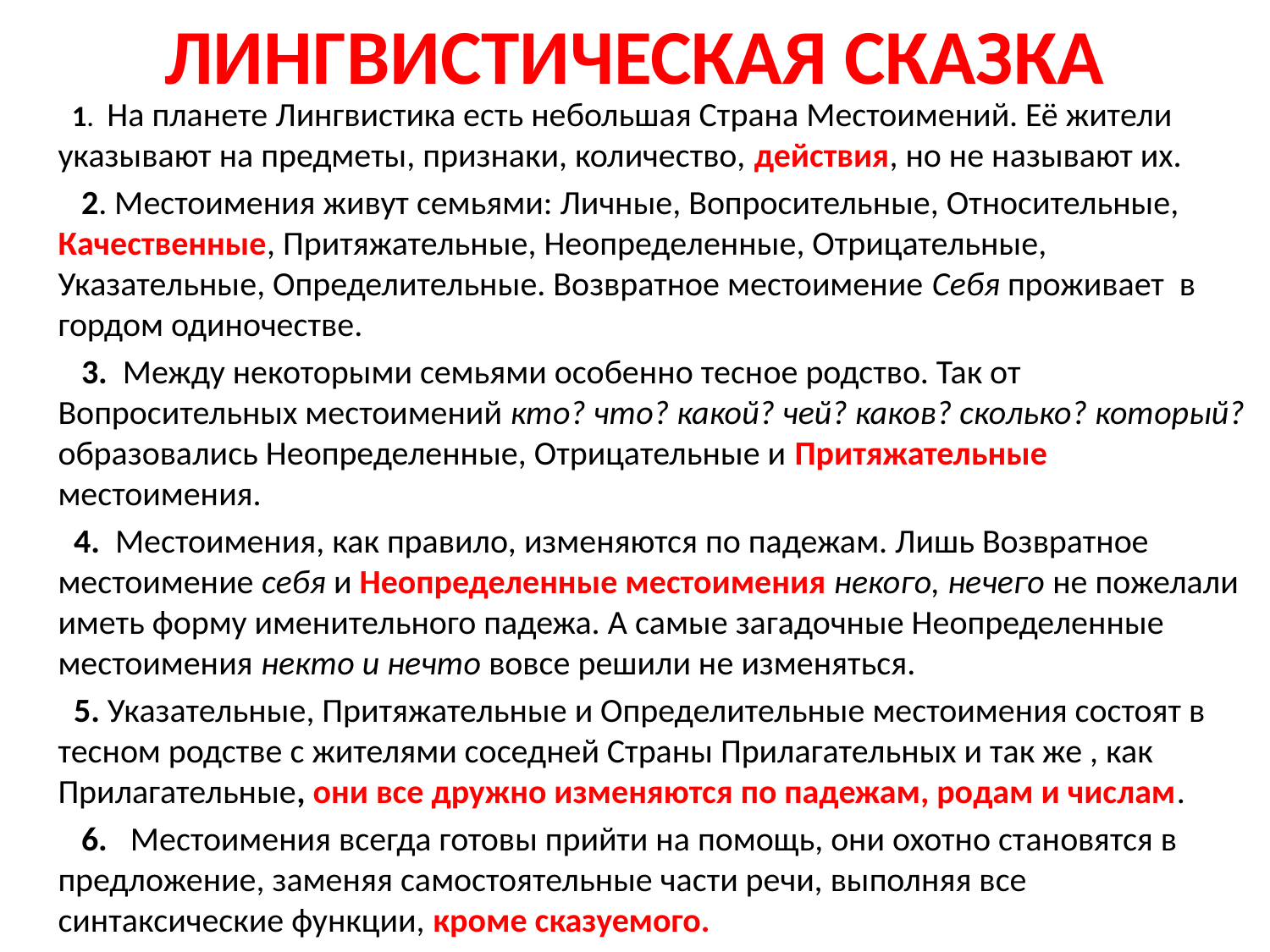

# ЛИНГВИСТИЧЕСКАЯ СКАЗКА
         1.  На планете Лингвистика есть небольшая Страна Местоимений. Её жители указывают на предметы, признаки, количество, действия, но не называют их.
         2. Местоимения живут семьями: Личные, Вопросительные, Относительные, Качественные, Притяжательные, Неопределенные, Отрицательные, Указательные, Определительные. Возвратное местоимение Себя проживает  в гордом одиночестве.
         3.  Между некоторыми семьями особенно тесное родство. Так от Вопросительных местоимений кто? что? какой? чей? каков? сколько? который? образовались Неопределенные, Отрицательные и Притяжательные местоимения.
        4.  Местоимения, как правило, изменяются по падежам. Лишь Возвратное местоимение себя и Неопределенные местоимения некого, нечего не пожелали иметь форму именительного падежа. А самые загадочные Неопределенные местоимения некто и нечто вовсе решили не изменяться.
        5. Указательные, Притяжательные и Определительные местоимения состоят в тесном родстве с жителями соседней Страны Прилагательных и так же , как Прилагательные, они все дружно изменяются по падежам, родам и числам.
         6.   Местоимения всегда готовы прийти на помощь, они охотно становятся в предложение, заменяя самостоятельные части речи, выполняя все синтаксические функции, кроме сказуемого.